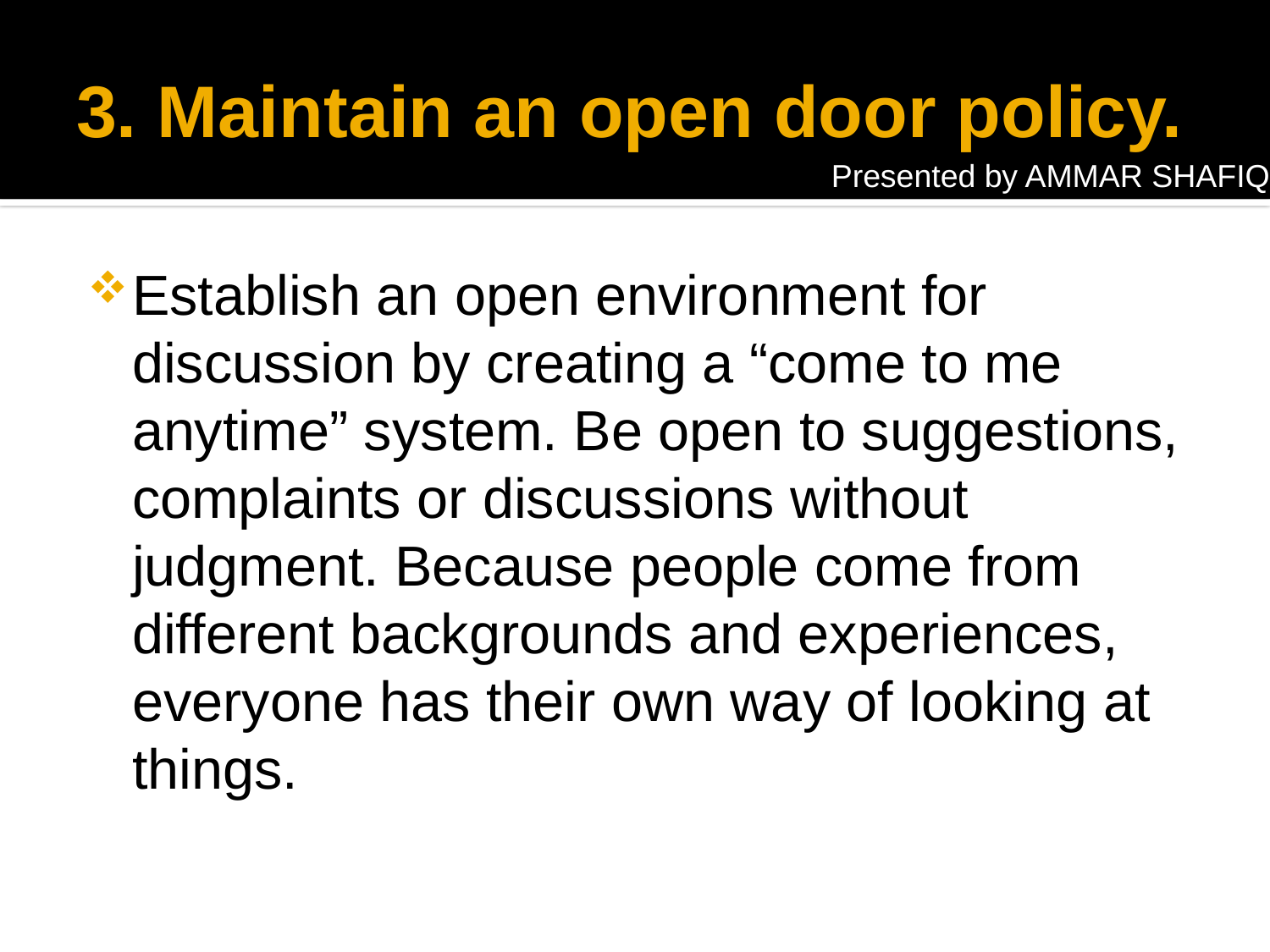

# 3. Maintain an open door policy.
Presented by AMMAR SHAFIQ
Establish an open environment for discussion by creating a “come to me anytime” system. Be open to suggestions, complaints or discussions without judgment. Because people come from different backgrounds and experiences, everyone has their own way of looking at things.